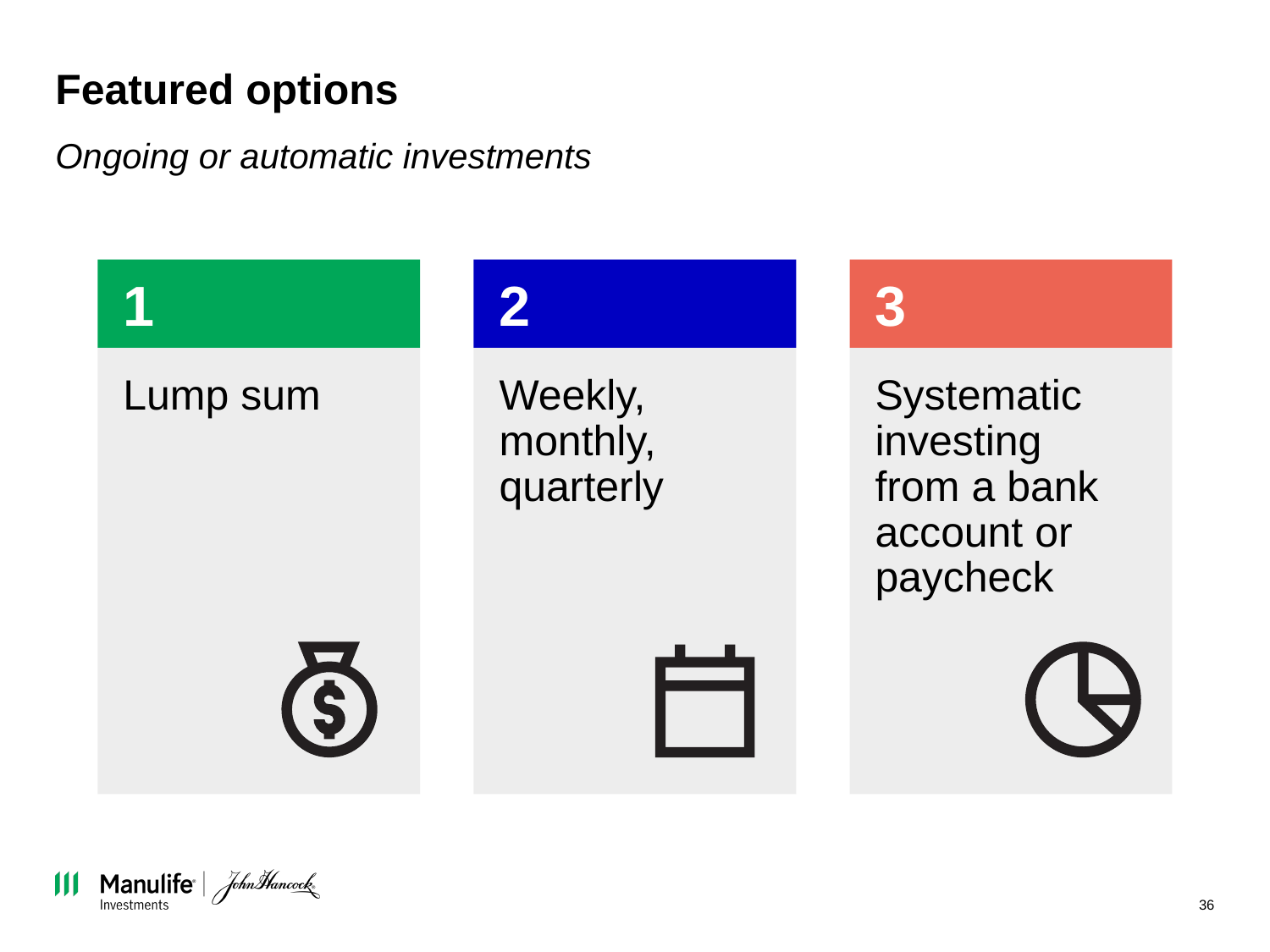

# Featured options
Ongoing or automatic investments
1
Lump sum

2
Weekly, monthly, quarterly

3
Systematic investing
from a bank account or paycheck

36
THIS MATERIAL IS FOR INSTITUTIONAL/BROKER-DEALER USE ONLY. NOT FOR DISTRIBUTION OR USE WITH THE PUBLIC.